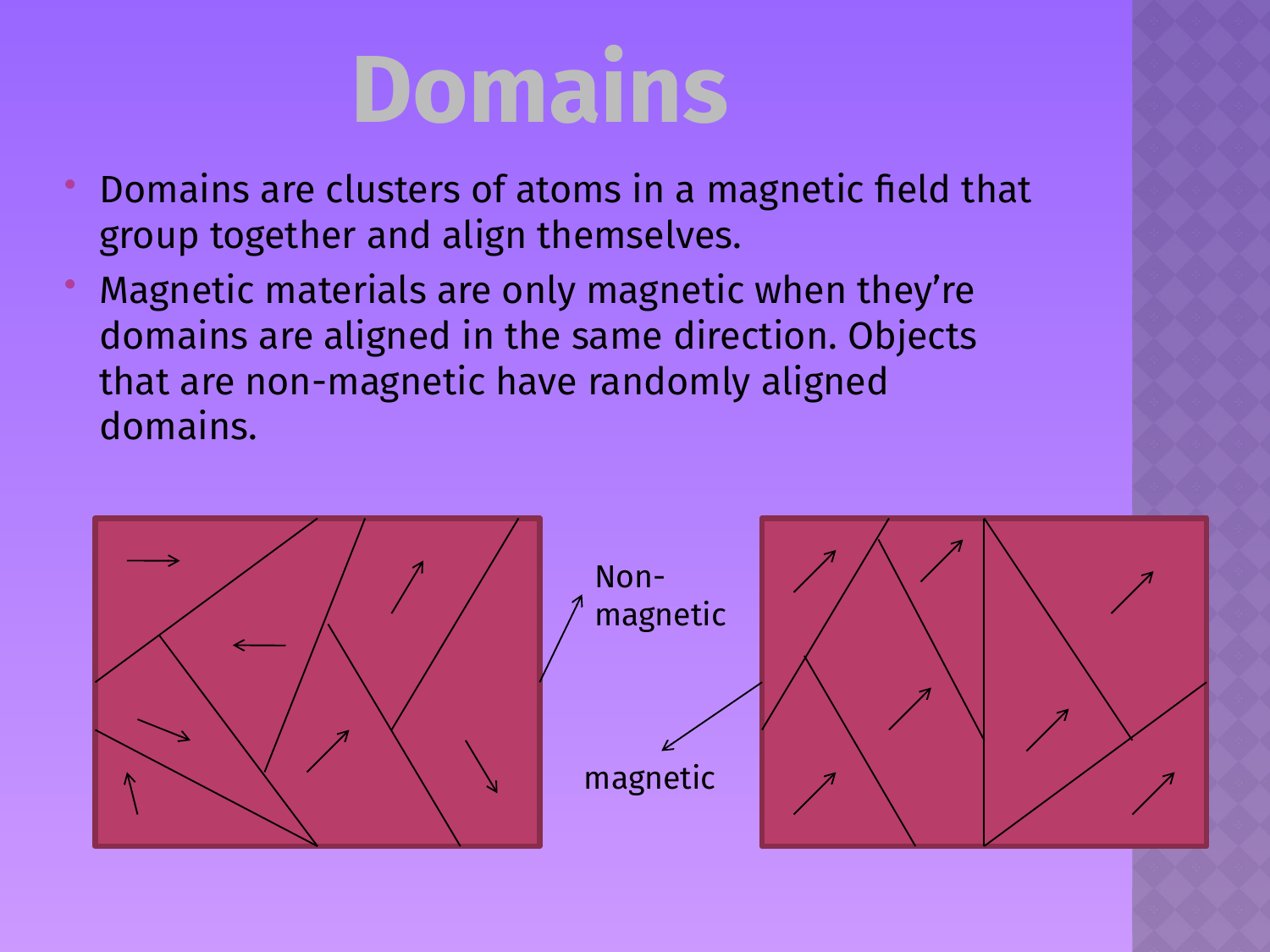

Domains
Domains are clusters of atoms in a magnetic field that group together and align themselves.
Magnetic materials are only magnetic when they’re domains are aligned in the same direction. Objects that are non-magnetic have randomly aligned domains.

Non-magnetic
magnetic